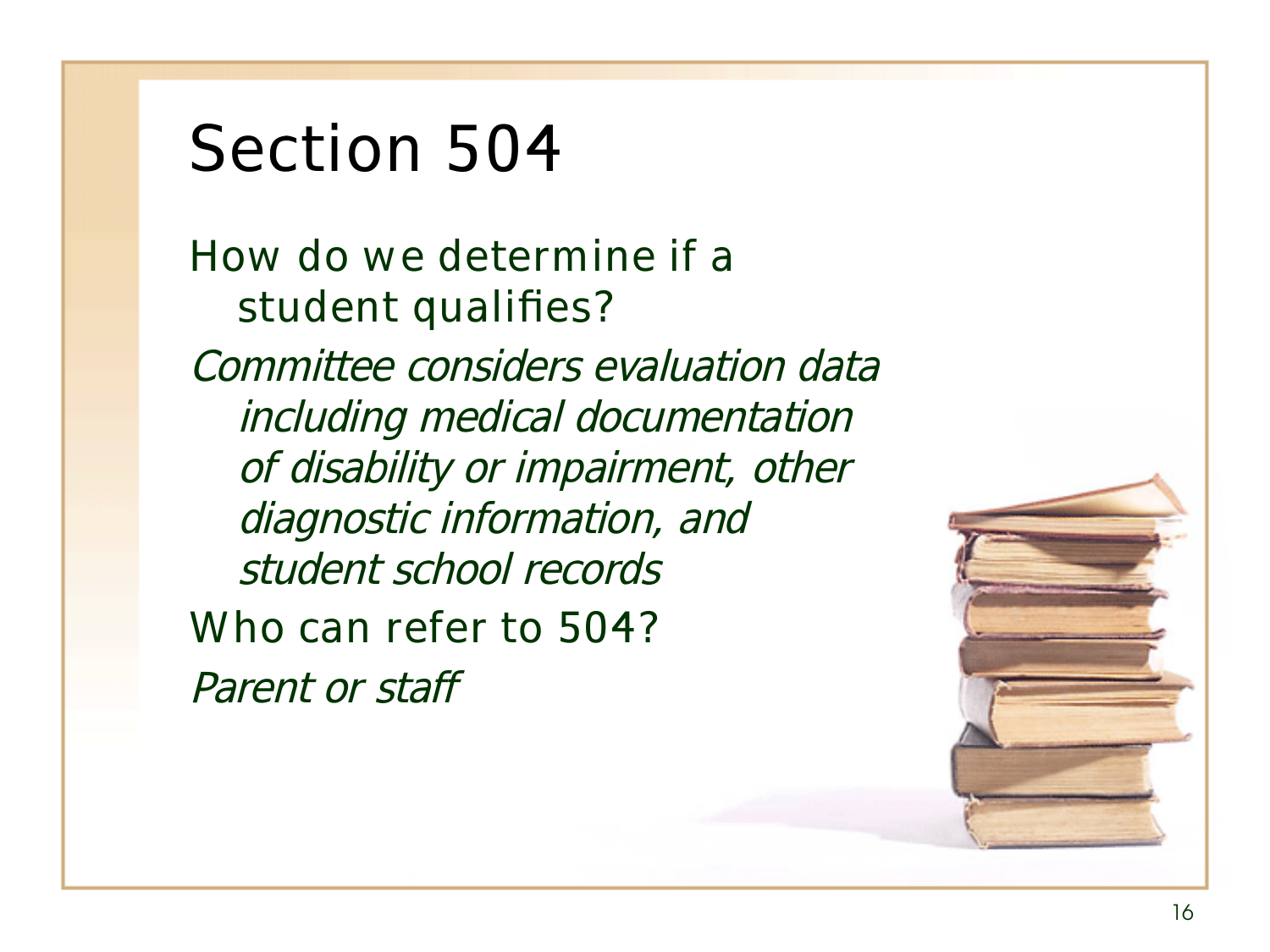

# Section 504
How do we determine if a student qualifies?
Committee considers evaluation data including medical documentation of disability or impairment, other diagnostic information, and student school records
Who can refer to 504?
Parent or staff

16